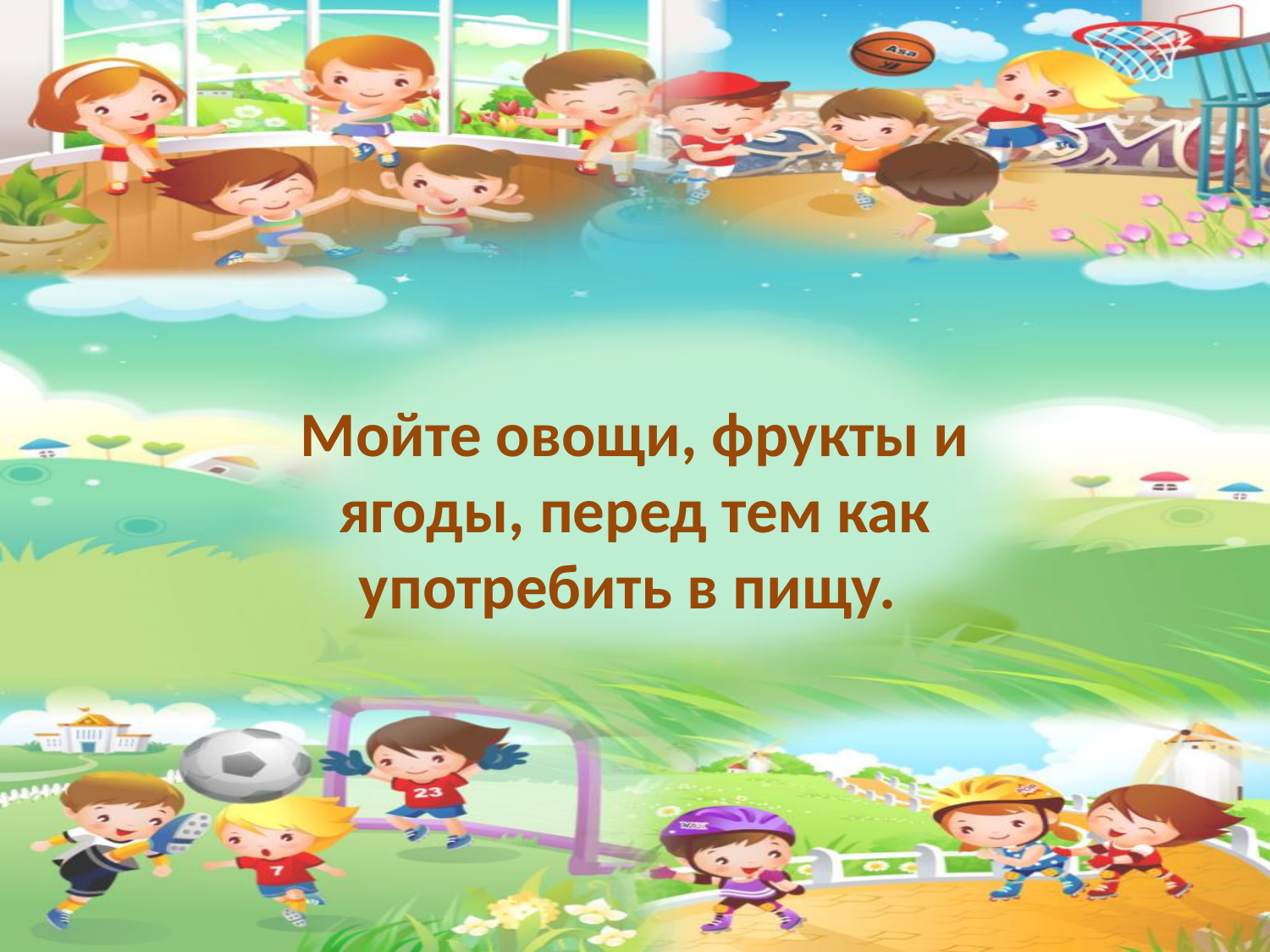

Мойте овощи, фрукты и ягоды, перед тем как употребить в пищу.